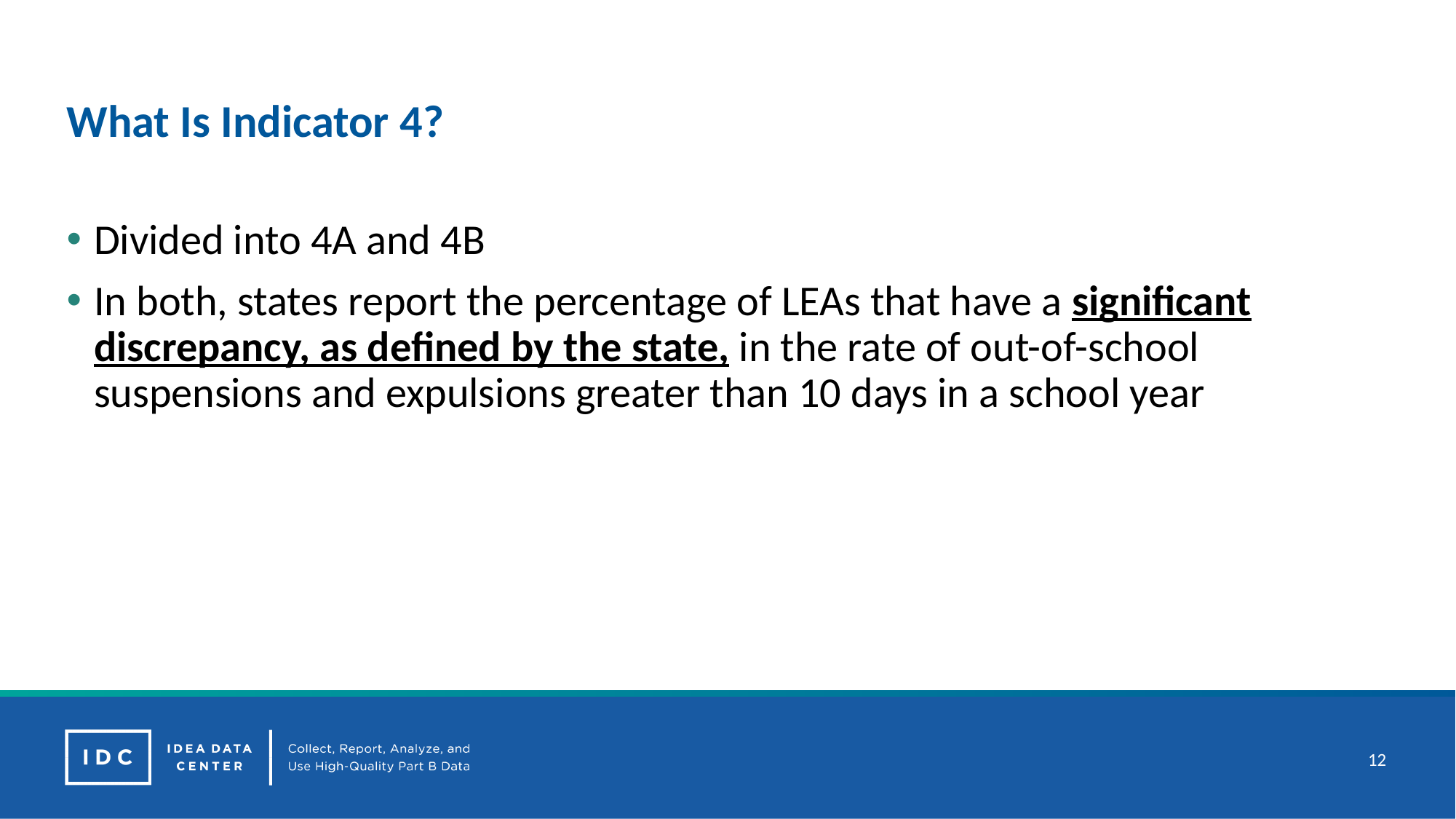

# What Is Indicator 4?
Divided into 4A and 4B
In both, states report the percentage of LEAs that have a significant discrepancy, as defined by the state, in the rate of out-of-school suspensions and expulsions greater than 10 days in a school year

12